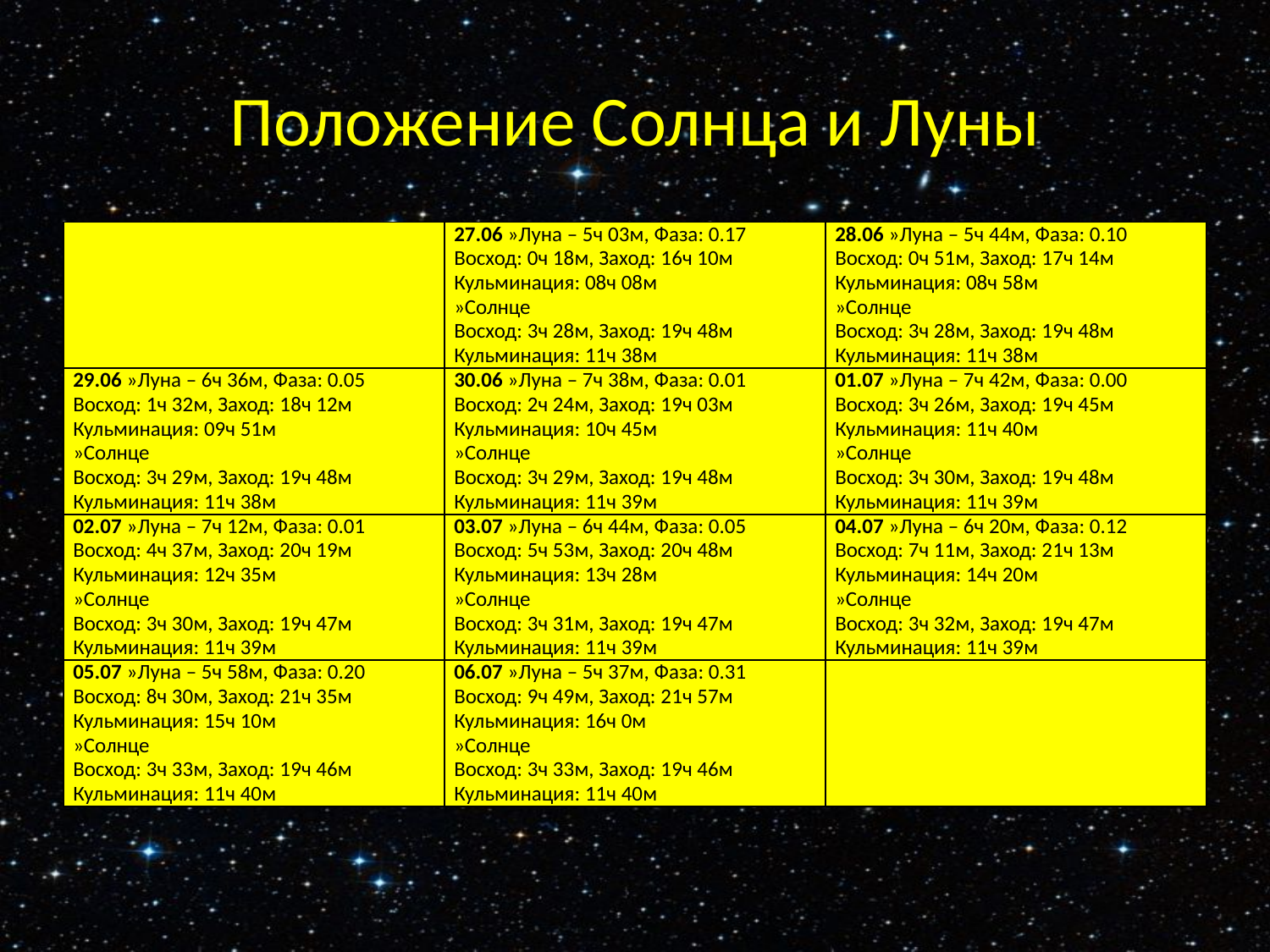

# Положение Солнца и Луны
|  | 27.06 »Луна – 5ч 03м, Фаза: 0.17 Восход: 0ч 18м, Заход: 16ч 10м Кульминация: 08ч 08м »Солнце Восход: 3ч 28м, Заход: 19ч 48м Кульминация: 11ч 38м | 28.06 »Луна – 5ч 44м, Фаза: 0.10 Восход: 0ч 51м, Заход: 17ч 14м Кульминация: 08ч 58м »Солнце Восход: 3ч 28м, Заход: 19ч 48м Кульминация: 11ч 38м |
| --- | --- | --- |
| 29.06 »Луна – 6ч 36м, Фаза: 0.05 Восход: 1ч 32м, Заход: 18ч 12м Кульминация: 09ч 51м »Солнце Восход: 3ч 29м, Заход: 19ч 48м Кульминация: 11ч 38м | 30.06 »Луна – 7ч 38м, Фаза: 0.01 Восход: 2ч 24м, Заход: 19ч 03м Кульминация: 10ч 45м »Солнце Восход: 3ч 29м, Заход: 19ч 48м Кульминация: 11ч 39м | 01.07 »Луна – 7ч 42м, Фаза: 0.00 Восход: 3ч 26м, Заход: 19ч 45м Кульминация: 11ч 40м »Солнце Восход: 3ч 30м, Заход: 19ч 48м Кульминация: 11ч 39м |
| 02.07 »Луна – 7ч 12м, Фаза: 0.01 Восход: 4ч 37м, Заход: 20ч 19м Кульминация: 12ч 35м »Солнце Восход: 3ч 30м, Заход: 19ч 47м Кульминация: 11ч 39м | 03.07 »Луна – 6ч 44м, Фаза: 0.05 Восход: 5ч 53м, Заход: 20ч 48м Кульминация: 13ч 28м »Солнце Восход: 3ч 31м, Заход: 19ч 47м Кульминация: 11ч 39м | 04.07 »Луна – 6ч 20м, Фаза: 0.12 Восход: 7ч 11м, Заход: 21ч 13м Кульминация: 14ч 20м »Солнце Восход: 3ч 32м, Заход: 19ч 47м Кульминация: 11ч 39м |
| 05.07 »Луна – 5ч 58м, Фаза: 0.20 Восход: 8ч 30м, Заход: 21ч 35м Кульминация: 15ч 10м »Солнце Восход: 3ч 33м, Заход: 19ч 46м Кульминация: 11ч 40м | 06.07 »Луна – 5ч 37м, Фаза: 0.31 Восход: 9ч 49м, Заход: 21ч 57м Кульминация: 16ч 0м »Солнце Восход: 3ч 33м, Заход: 19ч 46м Кульминация: 11ч 40м |  |